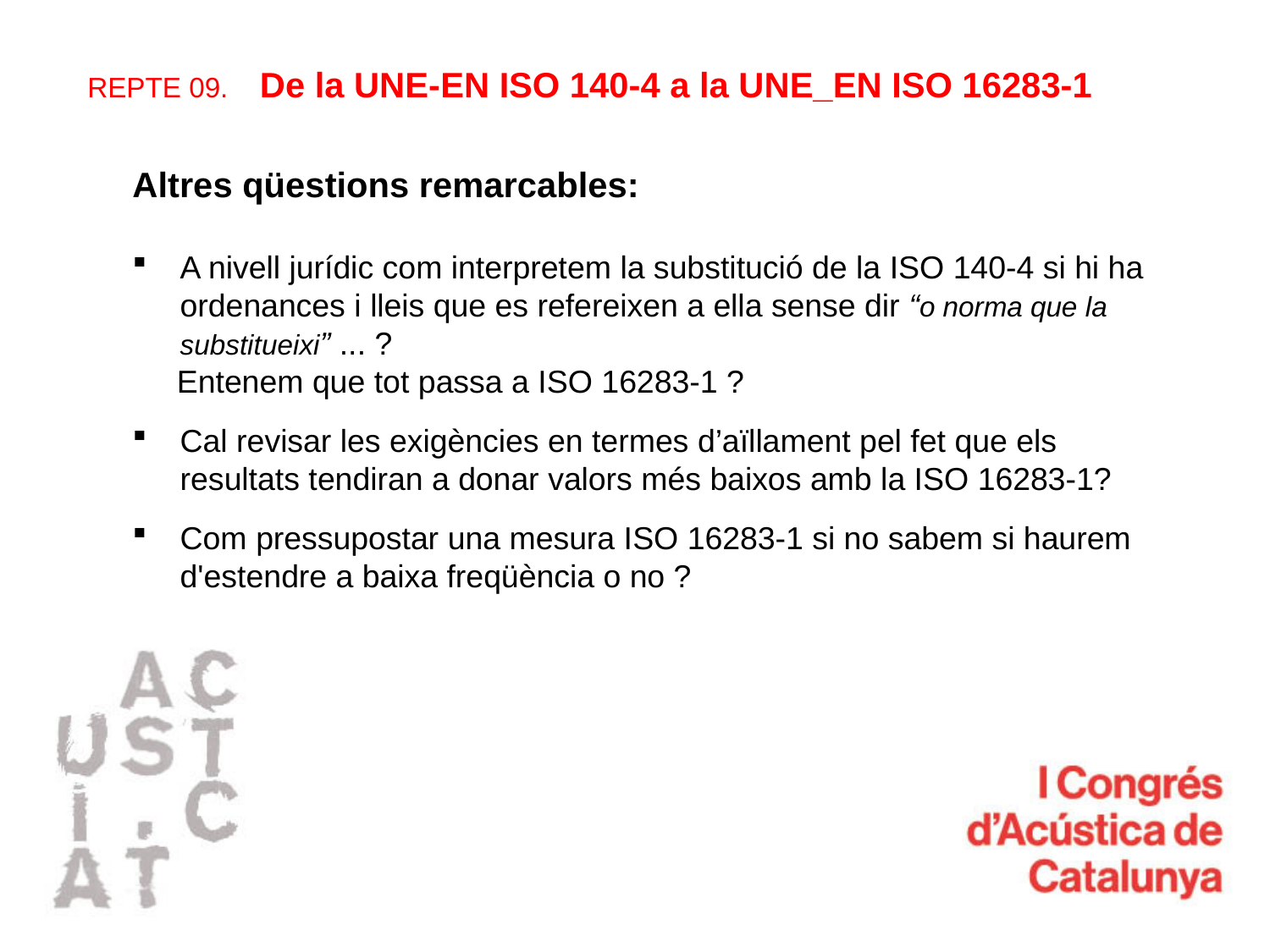

REPTE 09.    De la UNE-EN ISO 140-4 a la UNE_EN ISO 16283-1
Altres qüestions remarcables:

A nivell jurídic com interpretem la substitució de la ISO 140-4 si hi ha ordenances i lleis que es refereixen a ella sense dir “o norma que la substitueixi” ... ?
     Entenem que tot passa a ISO 16283-1 ?
Cal revisar les exigències en termes d’aïllament pel fet que els resultats tendiran a donar valors més baixos amb la ISO 16283-1?
Com pressupostar una mesura ISO 16283-1 si no sabem si haurem d'estendre a baixa freqüència o no ?